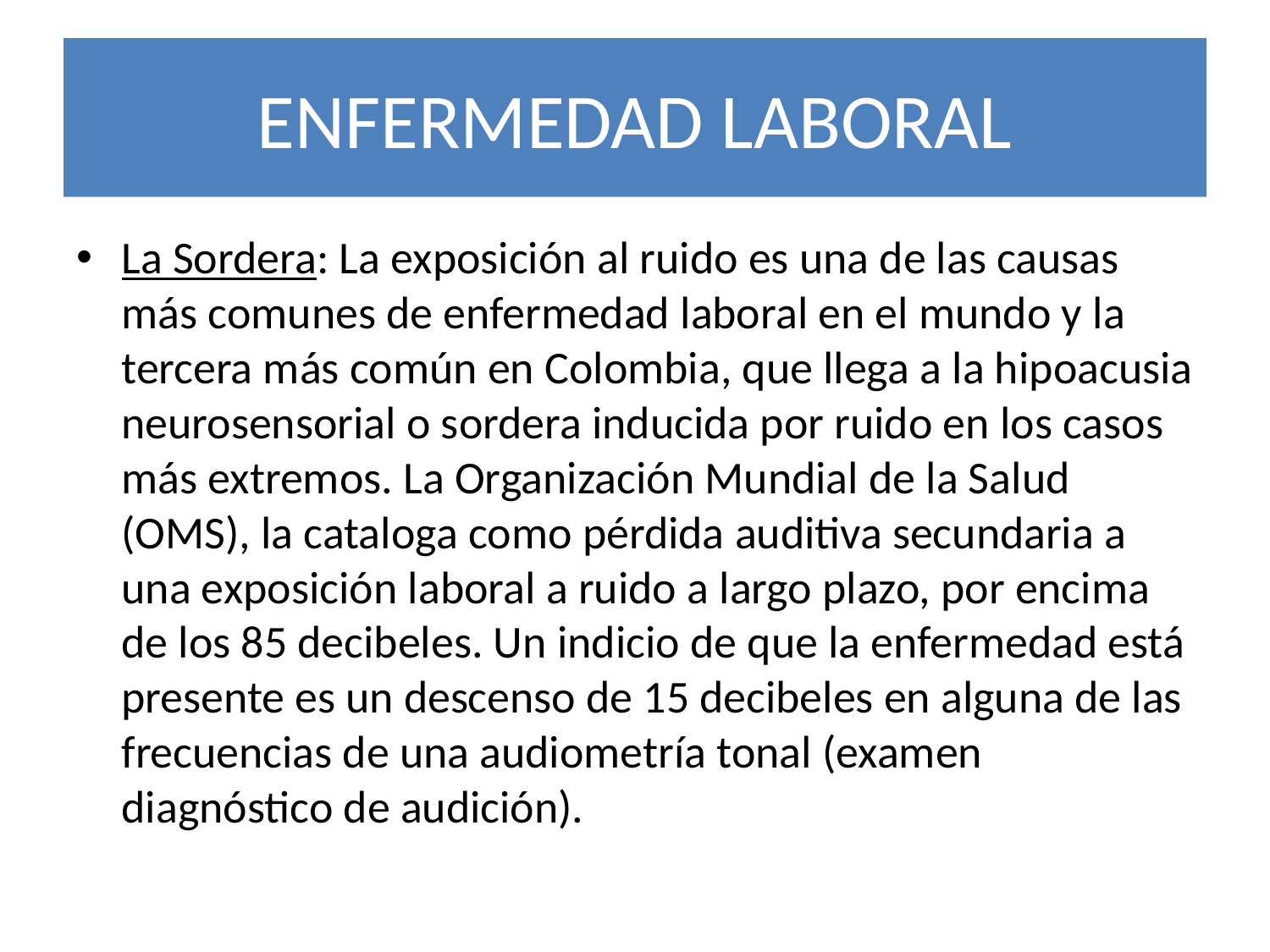

# ENFERMEDAD LABORAL
La Sordera: La exposición al ruido es una de las causas más comunes de enfermedad laboral en el mundo y la tercera más común en Colombia, que llega a la hipoacusia neurosensorial o sordera inducida por ruido en los casos más extremos. La Organización Mundial de la Salud (OMS), la cataloga como pérdida auditiva secundaria a una exposición laboral a ruido a largo plazo, por encima de los 85 decibeles. Un indicio de que la enfermedad está presente es un descenso de 15 decibeles en alguna de las frecuencias de una audiometría tonal (examen diagnóstico de audición).